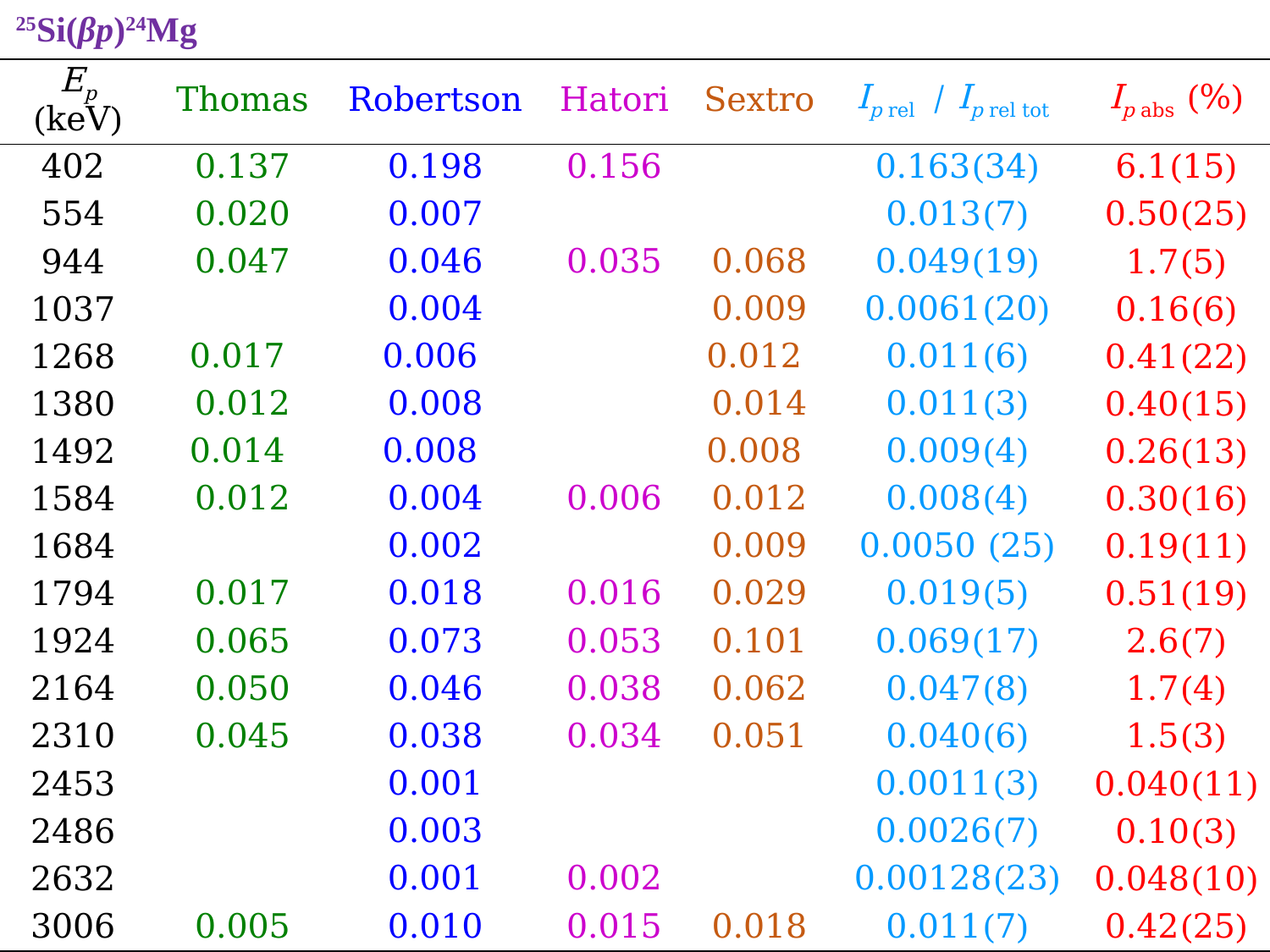

25Si(βp)24Mg
| Ep (keV) | Thomas | Robertson | Hatori | Sextro | Ip rel / Ip rel tot | Ip abs (%) |
| --- | --- | --- | --- | --- | --- | --- |
| 402 | 0.137 | 0.198 | 0.156 |  | 0.163(34) | 6.1(15) |
| 554 | 0.020 | 0.007 |  |  | 0.013(7) | 0.50(25) |
| 944 | 0.047 | 0.046 | 0.035 | 0.068 | 0.049(19) | 1.7(5) |
| 1037 |  | 0.004 |  | 0.009 | 0.0061(20) | 0.16(6) |
| 1268 | 0.017 | 0.006 |  | 0.012 | 0.011(6) | 0.41(22) |
| 1380 | 0.012 | 0.008 |  | 0.014 | 0.011(3) | 0.40(15) |
| 1492 | 0.014 | 0.008 |  | 0.008 | 0.009(4) | 0.26(13) |
| 1584 | 0.012 | 0.004 | 0.006 | 0.012 | 0.008(4) | 0.30(16) |
| 1684 |  | 0.002 |  | 0.009 | 0.0050 (25) | 0.19(11) |
| 1794 | 0.017 | 0.018 | 0.016 | 0.029 | 0.019(5) | 0.51(19) |
| 1924 | 0.065 | 0.073 | 0.053 | 0.101 | 0.069(17) | 2.6(7) |
| 2164 | 0.050 | 0.046 | 0.038 | 0.062 | 0.047(8) | 1.7(4) |
| 2310 | 0.045 | 0.038 | 0.034 | 0.051 | 0.040(6) | 1.5(3) |
| 2453 |  | 0.001 |  |  | 0.0011(3) | 0.040(11) |
| 2486 |  | 0.003 |  |  | 0.0026(7) | 0.10(3) |
| 2632 |  | 0.001 | 0.002 |  | 0.00128(23) | 0.048(10) |
| 3006 | 0.005 | 0.010 | 0.015 | 0.018 | 0.011(7) | 0.42(25) |